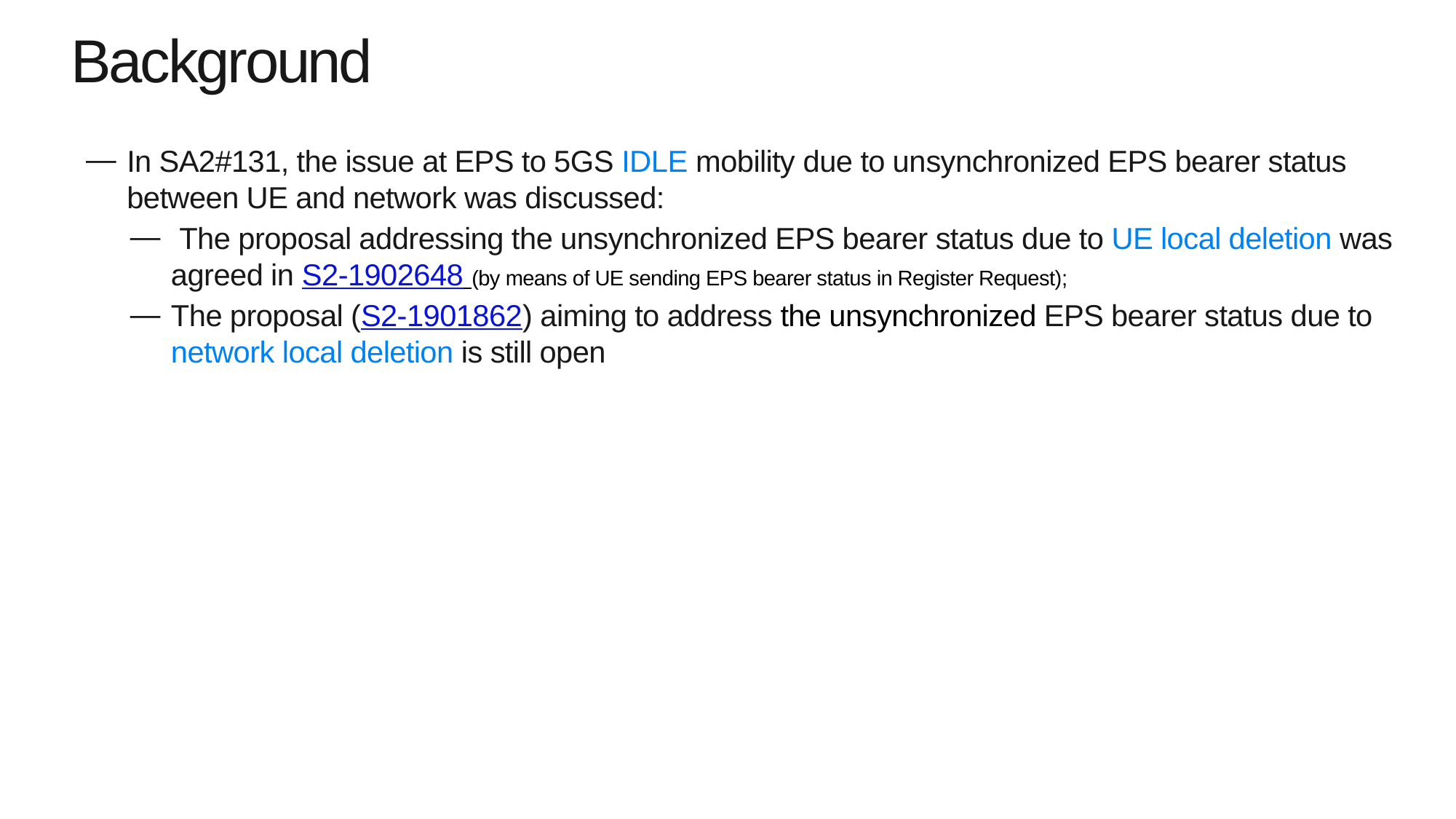

# Background
In SA2#131, the issue at EPS to 5GS IDLE mobility due to unsynchronized EPS bearer status between UE and network was discussed:
 The proposal addressing the unsynchronized EPS bearer status due to UE local deletion was agreed in S2-1902648 (by means of UE sending EPS bearer status in Register Request);
The proposal (S2-1901862) aiming to address the unsynchronized EPS bearer status due to network local deletion is still open